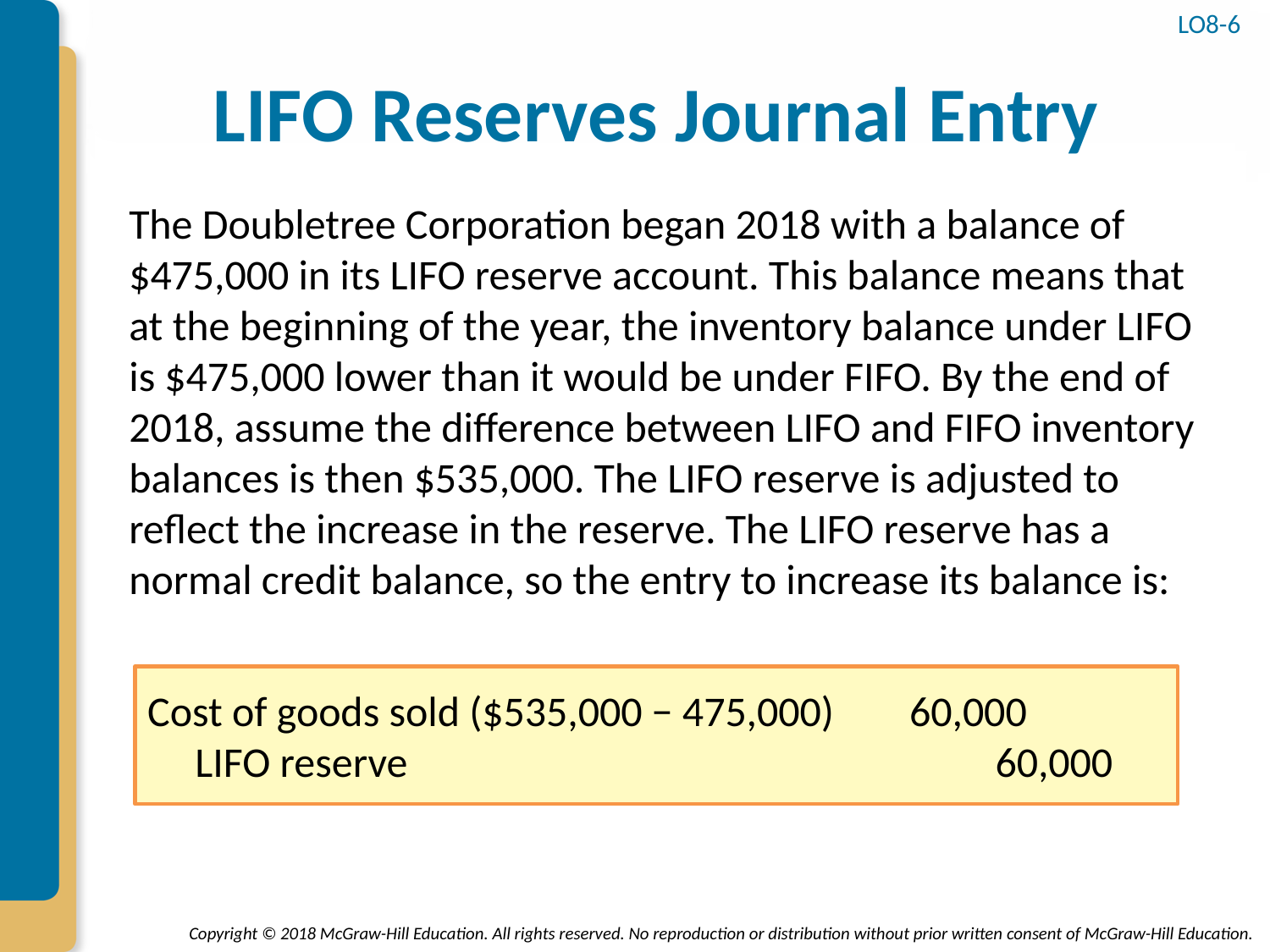

LO8-6
# LIFO Reserves Journal Entry
The Doubletree Corporation began 2018 with a balance of $475,000 in its LIFO reserve account. This balance means that at the beginning of the year, the inventory balance under LIFO is $475,000 lower than it would be under FIFO. By the end of 2018, assume the difference between LIFO and FIFO inventory balances is then $535,000. The LIFO reserve is adjusted to reflect the increase in the reserve. The LIFO reserve has a normal credit balance, so the entry to increase its balance is:

Cost of goods sold ($535,000 − 475,000) 	60,000
     LIFO reserve 	                                                 60,000